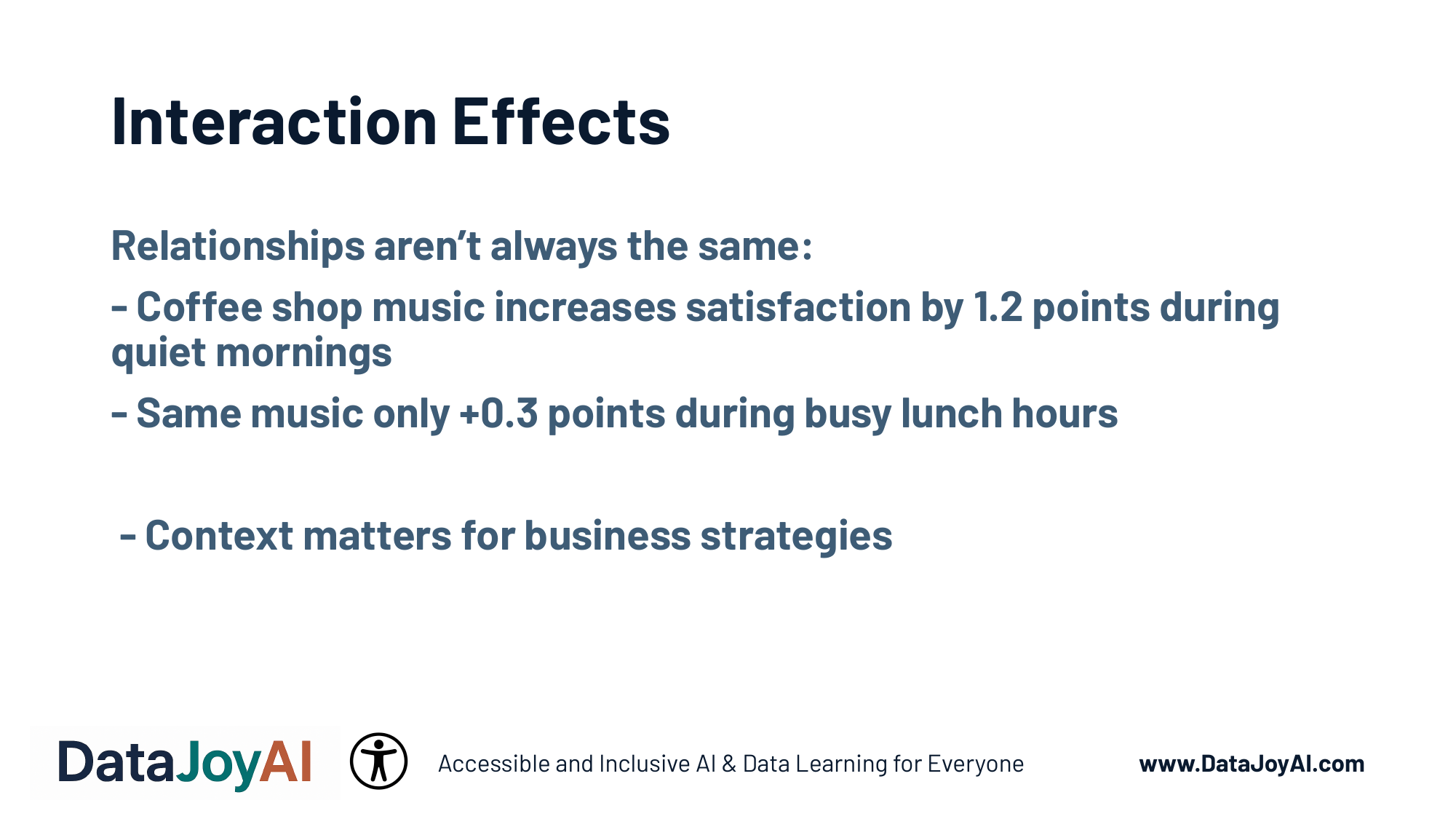

# Interaction Effects
Relationships aren’t always the same:
- Coffee shop music increases satisfaction by 1.2 points during quiet mornings
- Same music only +0.3 points during busy lunch hours

 - Context matters for business strategies